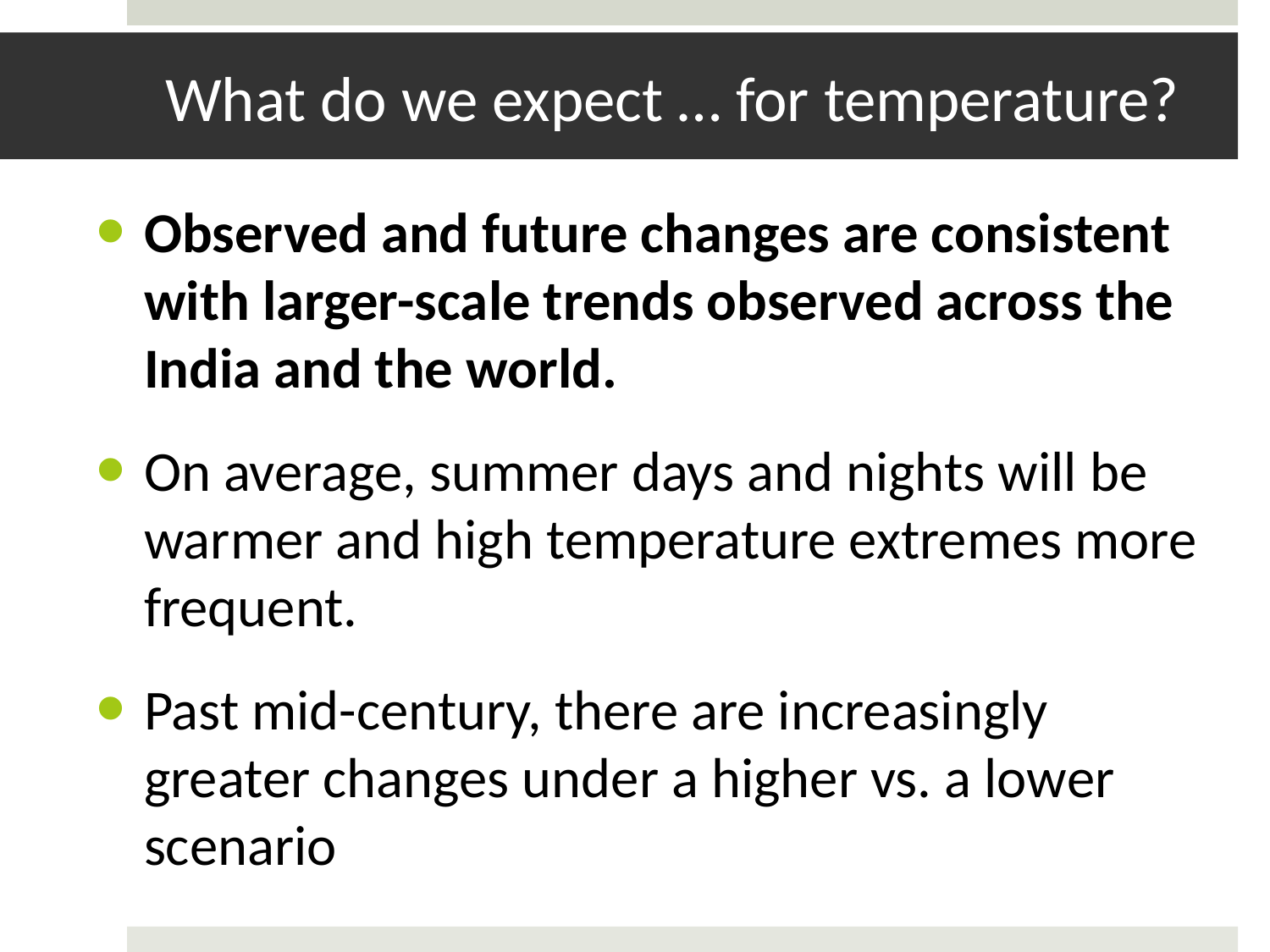

# What do we expect … for temperature?
Observed and future changes are consistent with larger-scale trends observed across the India and the world.
On average, summer days and nights will be warmer and high temperature extremes more frequent.
Past mid-century, there are increasingly greater changes under a higher vs. a lower scenario